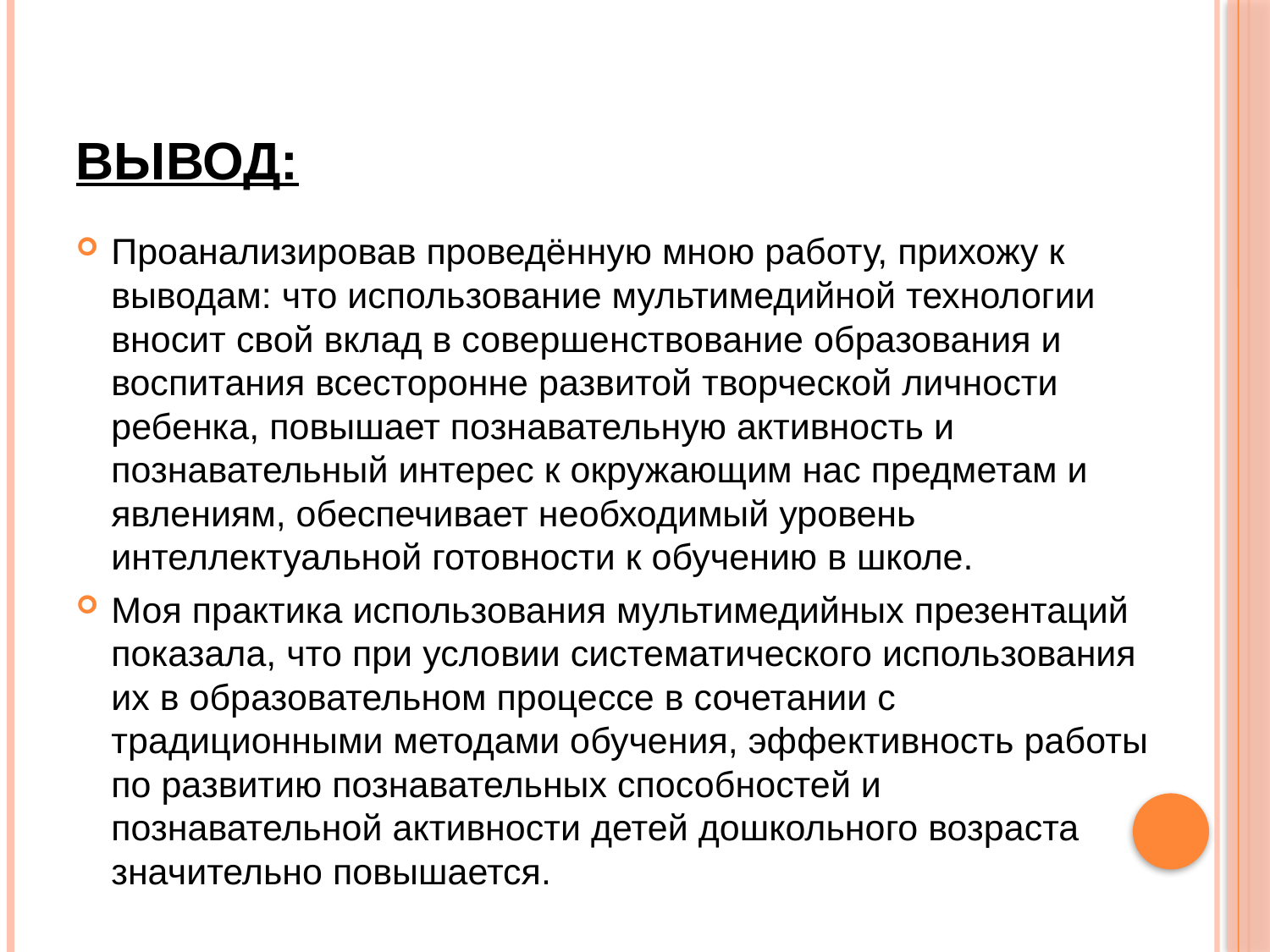

# Вывод:
Проанализировав проведённую мною работу, прихожу к выводам: что использование мультимедийной технологии вносит свой вклад в совершенствование образования и воспитания всесторонне развитой творческой личности ребенка, повышает познавательную активность и познавательный интерес к окружающим нас предметам и явлениям, обеспечивает необходимый уровень интеллектуальной готовности к обучению в школе.
Моя практика использования мультимедийных презентаций показала, что при условии систематического использования их в образовательном процессе в сочетании с традиционными методами обучения, эффективность работы по развитию познавательных способностей и познавательной активности детей дошкольного возраста значительно повышается.